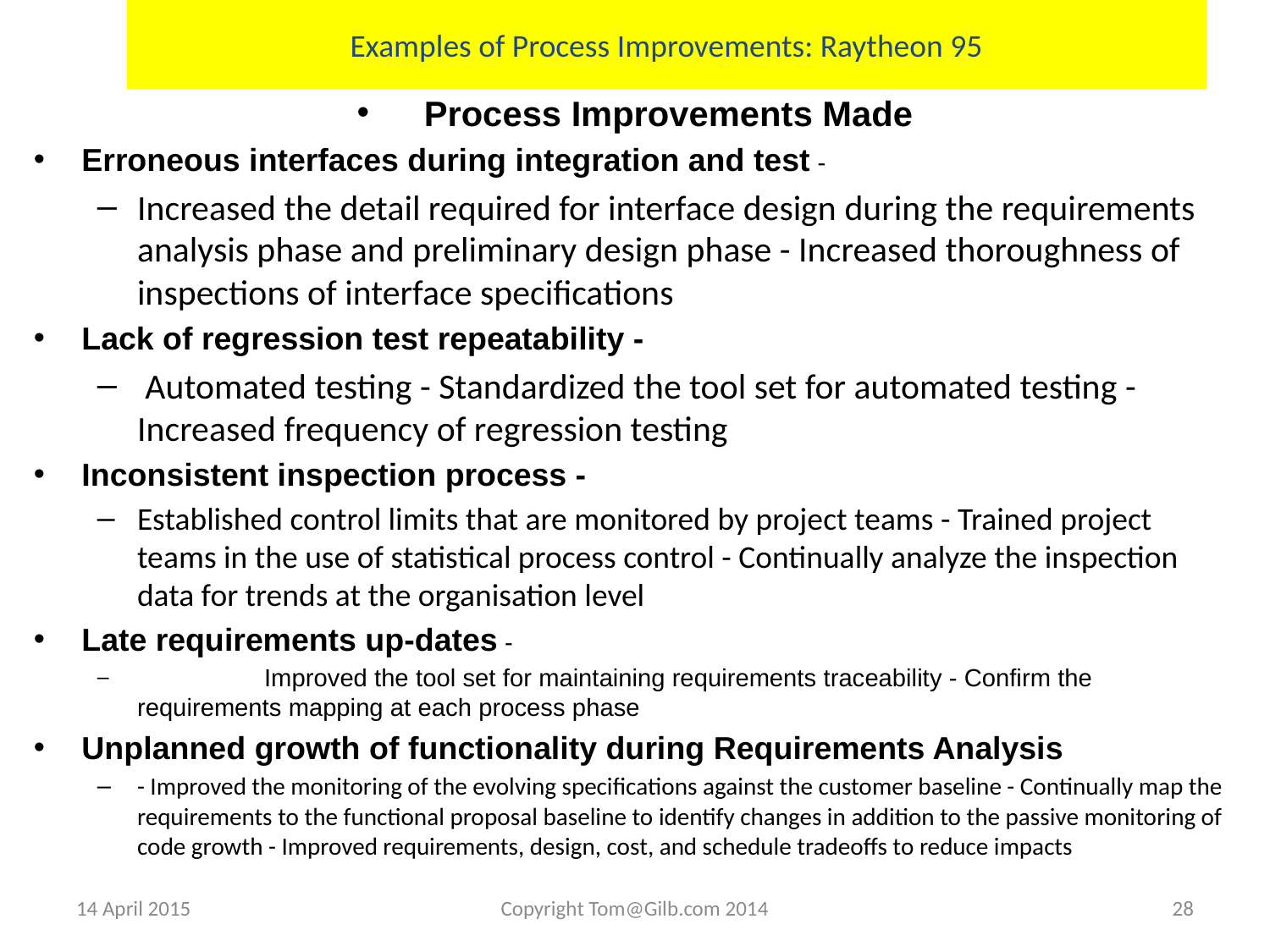

Examples of Process Improvements: Raytheon 95
  Process Improvements Made
Erroneous interfaces during integration and test -
Increased the detail required for interface design during the requirements analysis phase and preliminary design phase - Increased thoroughness of inspections of interface specifications
Lack of regression test repeatability -
 Automated testing - Standardized the tool set for automated testing - Increased frequency of regression testing
Inconsistent inspection process -
Established control limits that are monitored by project teams - Trained project teams in the use of statistical process control - Continually analyze the inspection data for trends at the organisation level
Late requirements up-dates -
 	Improved the tool set for maintaining requirements traceability - Confirm the requirements mapping at each process phase
Unplanned growth of functionality during Requirements Analysis
- Improved the monitoring of the evolving specifications against the customer baseline - Continually map the requirements to the functional proposal baseline to identify changes in addition to the passive monitoring of code growth - Improved requirements, design, cost, and schedule tradeoffs to reduce impacts
14 April 2015
Copyright Tom@Gilb.com 2014
28